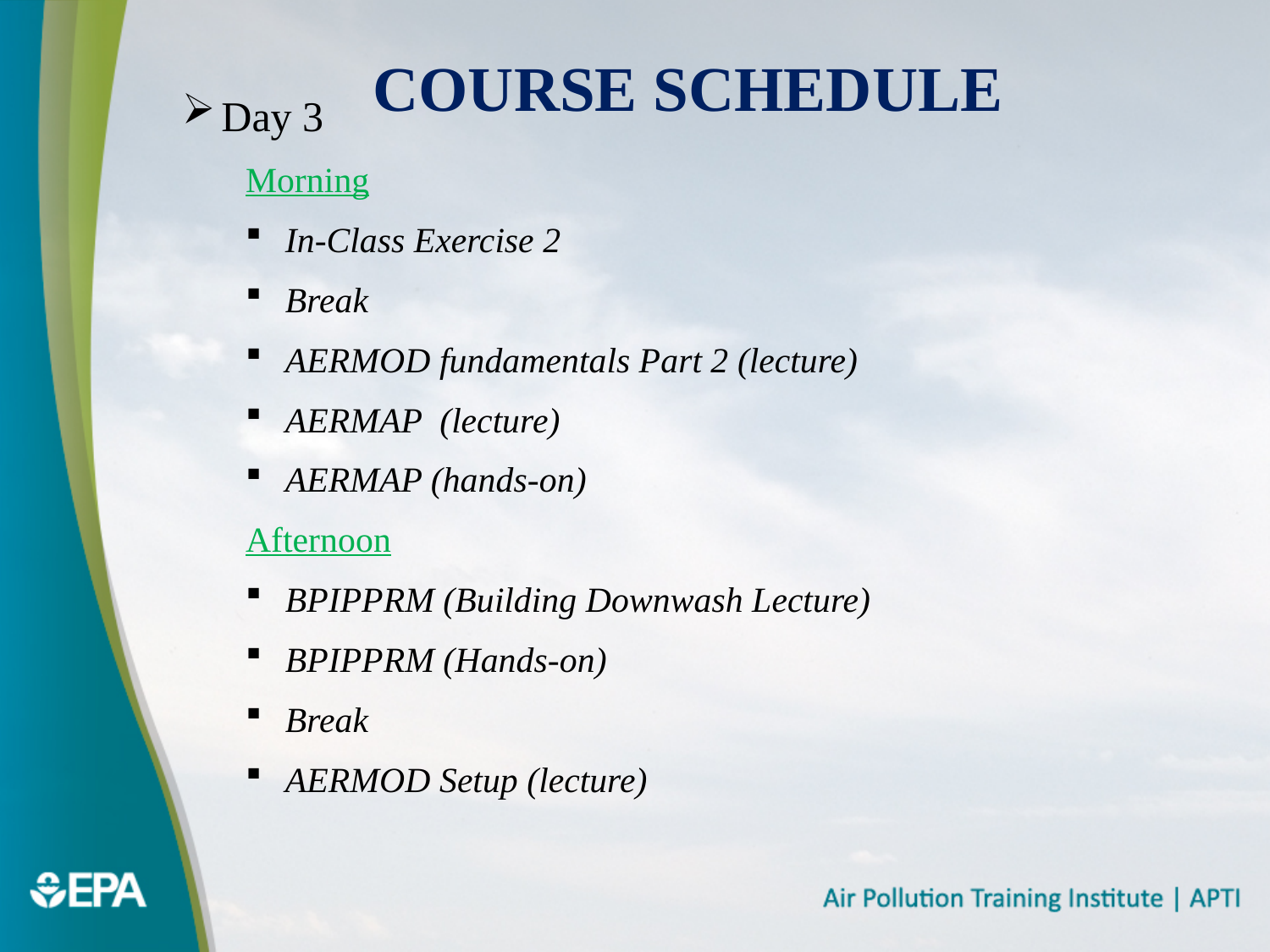

# Course Schedule
Day 3
Morning
In-Class Exercise 2
Break
AERMOD fundamentals Part 2 (lecture)
AERMAP  (lecture)
AERMAP (hands-on)
Afternoon
BPIPPRM (Building Downwash Lecture)
BPIPPRM (Hands-on)
Break
AERMOD Setup (lecture)